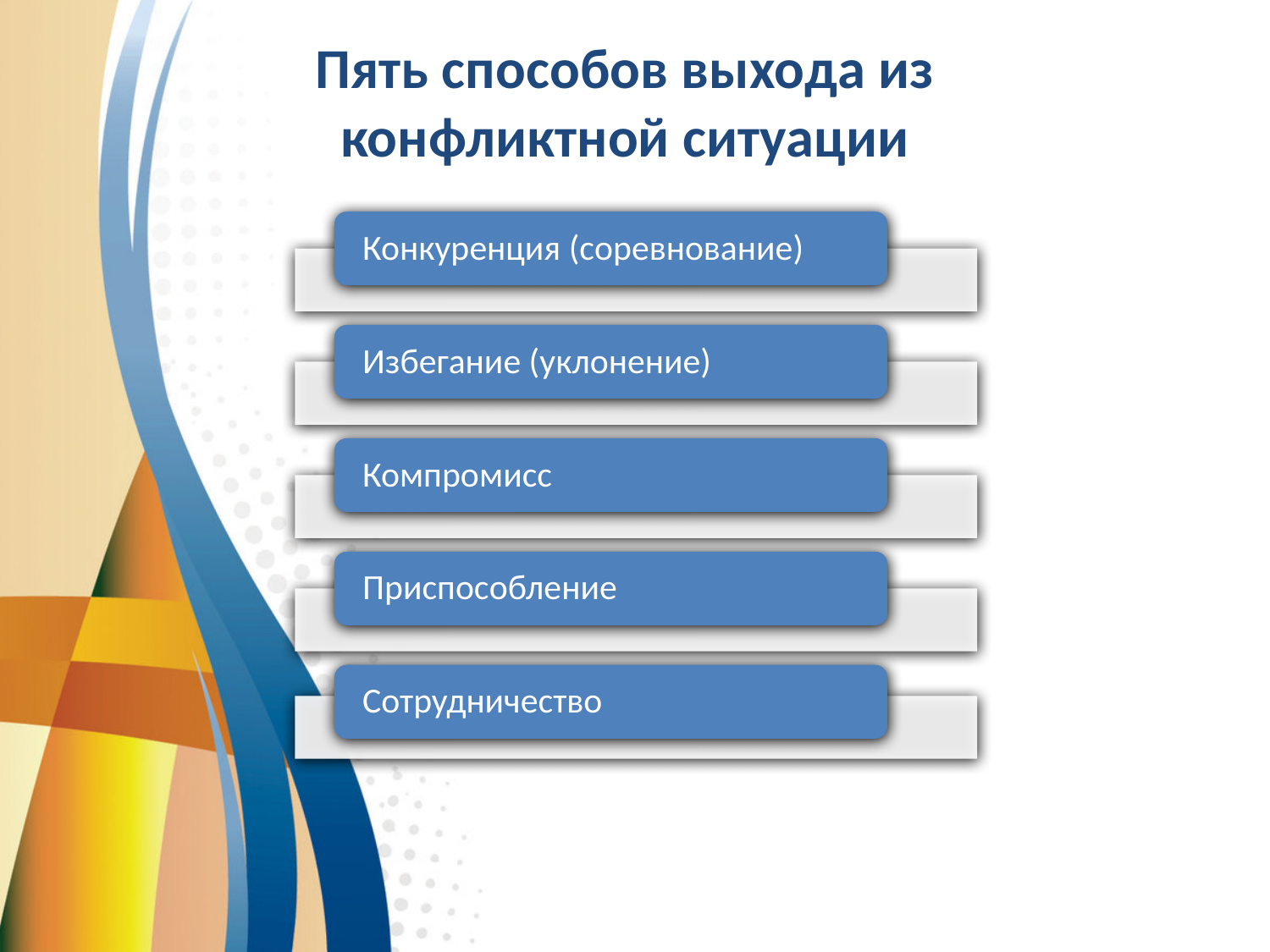

Пять способов выхода из конфликтной ситуации
Конкуренция (соревнование)
Избегание (уклонение)
Компромисс
Приспособление
Сотрудничество